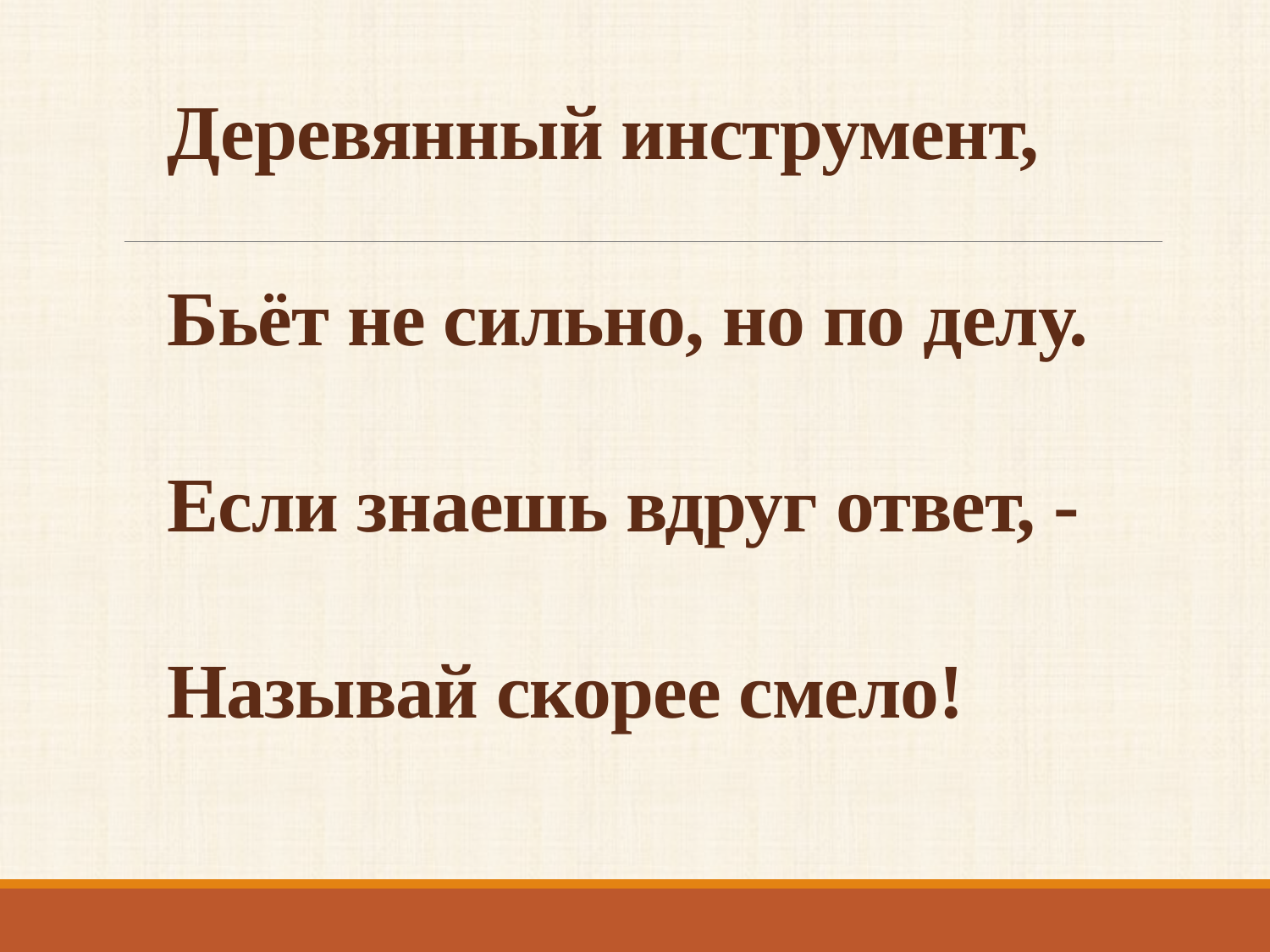

Деревянный инструмент,

Бьёт не сильно, но по делу.

Если знаешь вдруг ответ, -

Называй скорее смело!